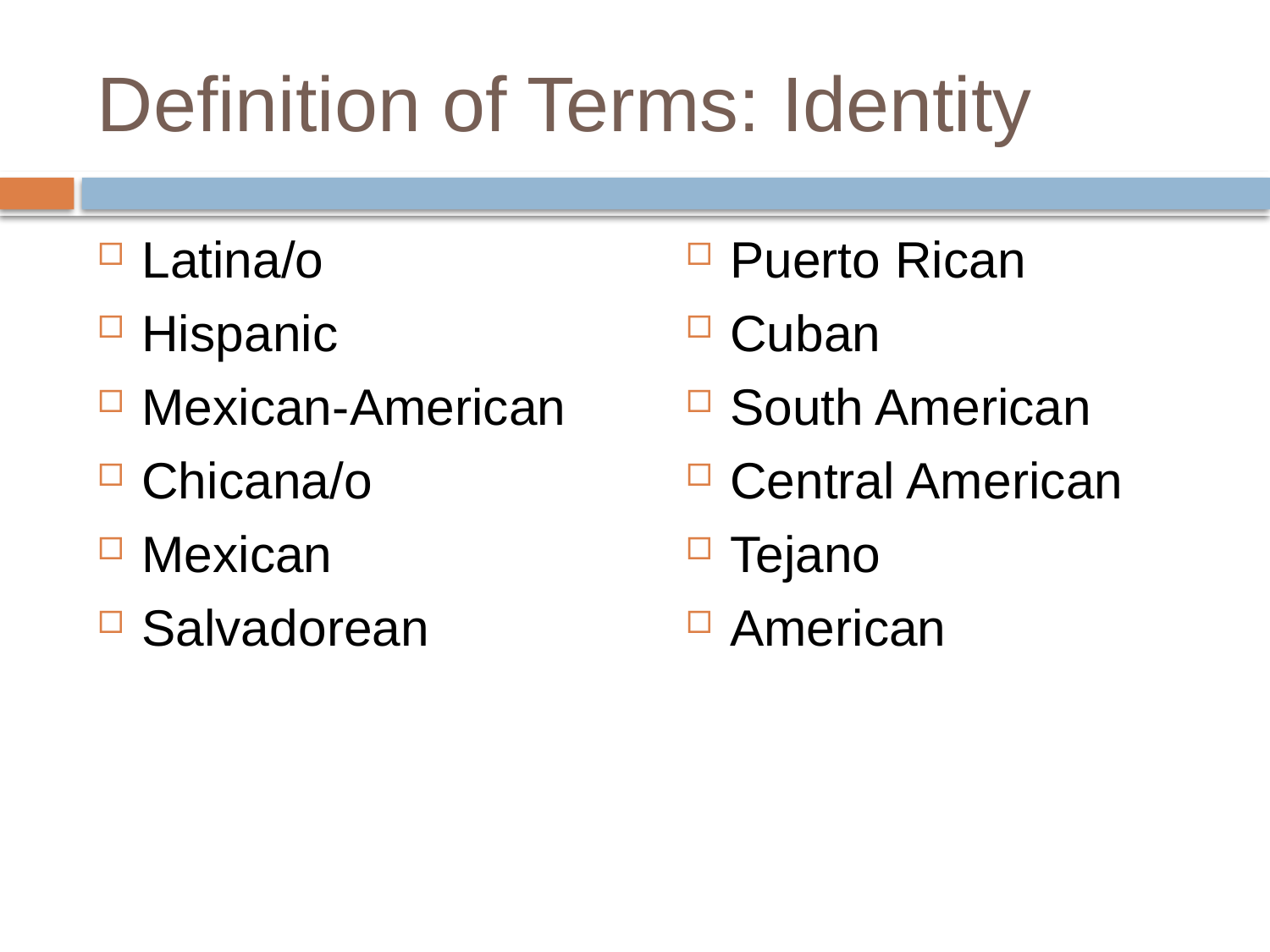

# Definition of Terms: Identity
Latina/o
Hispanic
Mexican-American
Chicana/o
Mexican
Salvadorean
Puerto Rican
Cuban
South American
Central American
Tejano
American